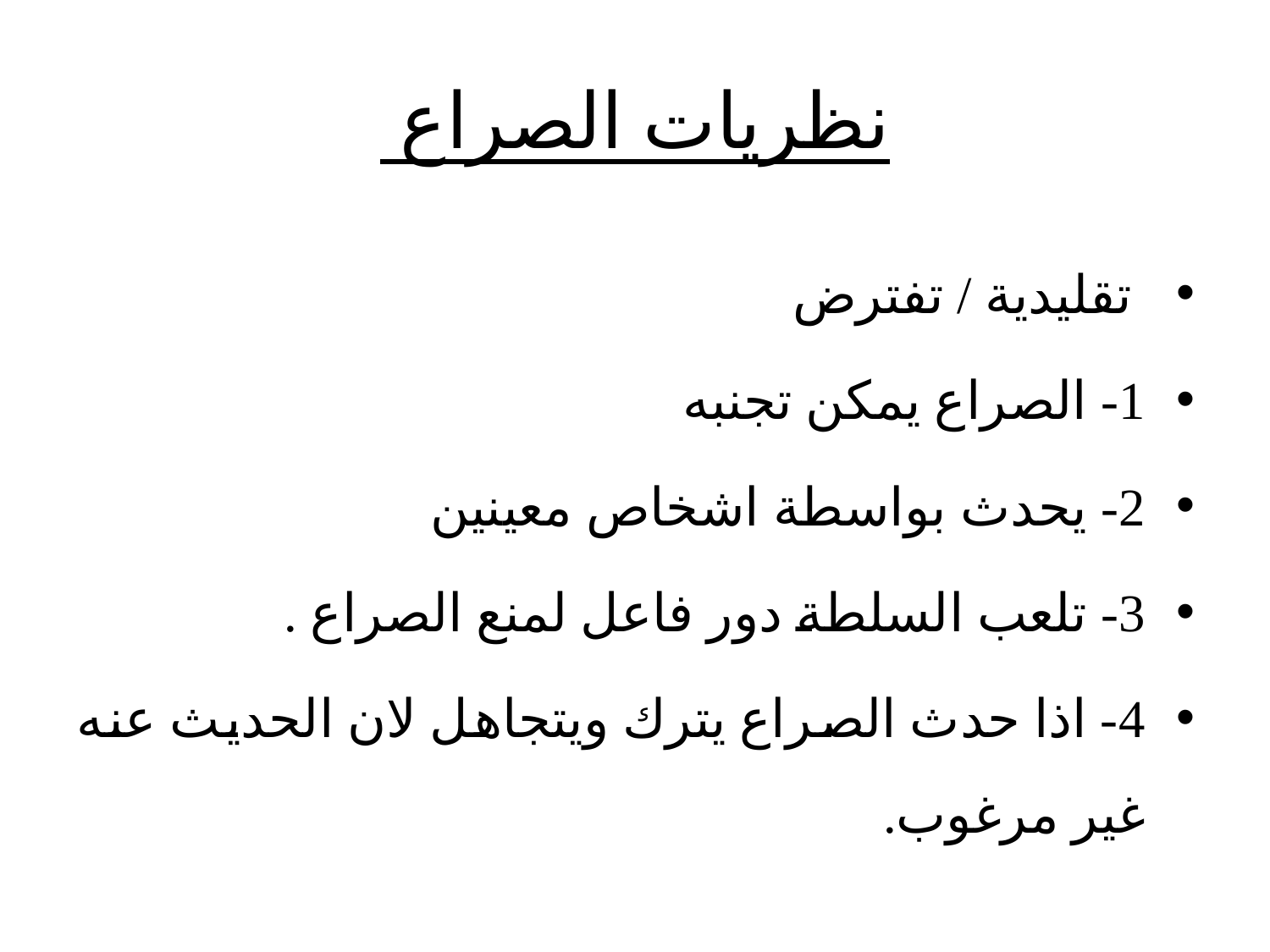

# نظريات الصراع
 تقليدية / تفترض
1- الصراع يمكن تجنبه
2- يحدث بواسطة اشخاص معينين
3- تلعب السلطة دور فاعل لمنع الصراع .
4- اذا حدث الصراع يترك ويتجاهل لان الحديث عنه غير مرغوب.